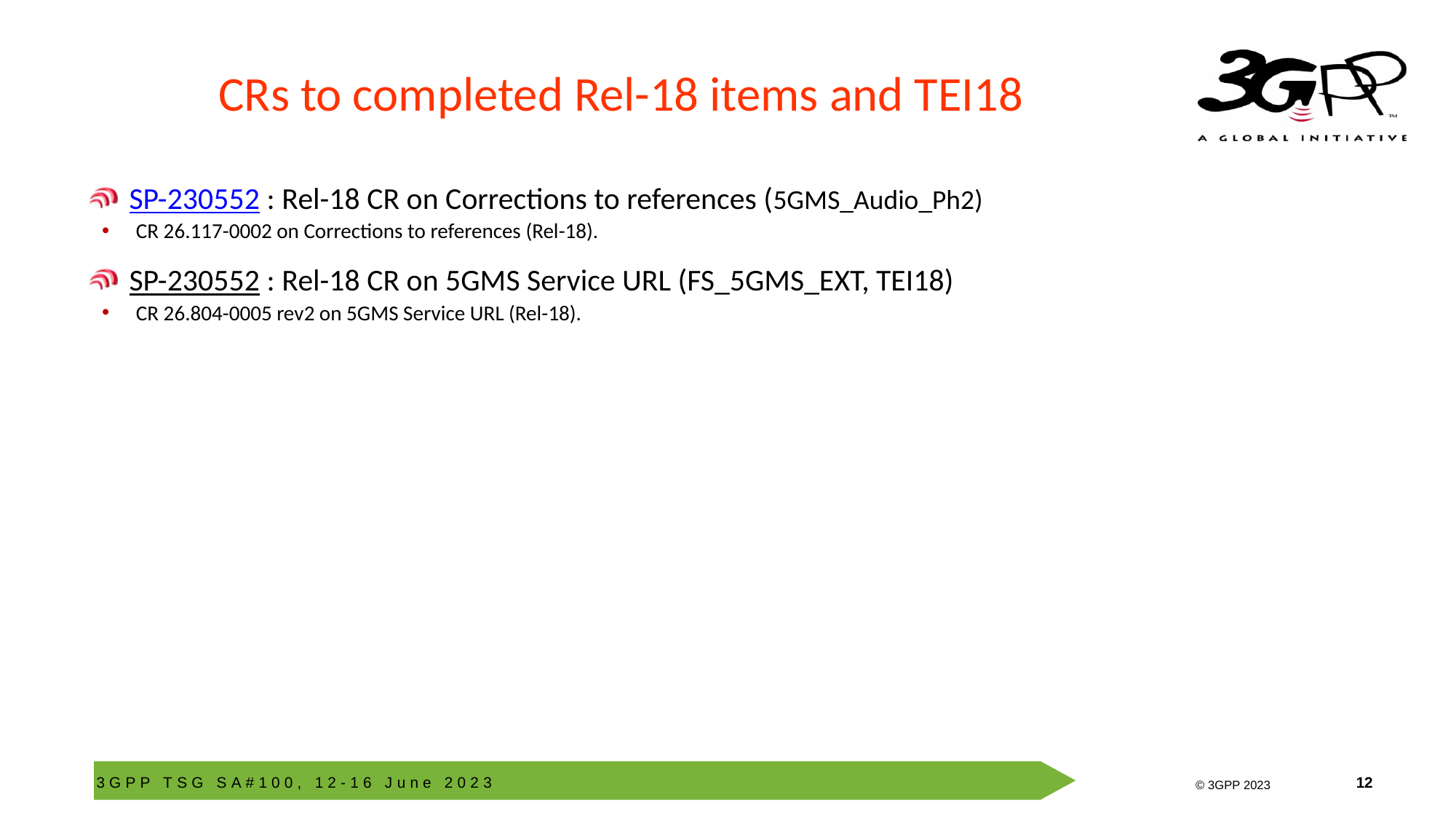

# CRs to completed Rel-18 items and TEI18
SP-230552 : Rel-18 CR on Corrections to references (5GMS_Audio_Ph2)
CR 26.117-0002 on Corrections to references (Rel-18).
SP-230552 : Rel-18 CR on 5GMS Service URL (FS_5GMS_EXT, TEI18)
CR 26.804-0005 rev2 on 5GMS Service URL (Rel-18).